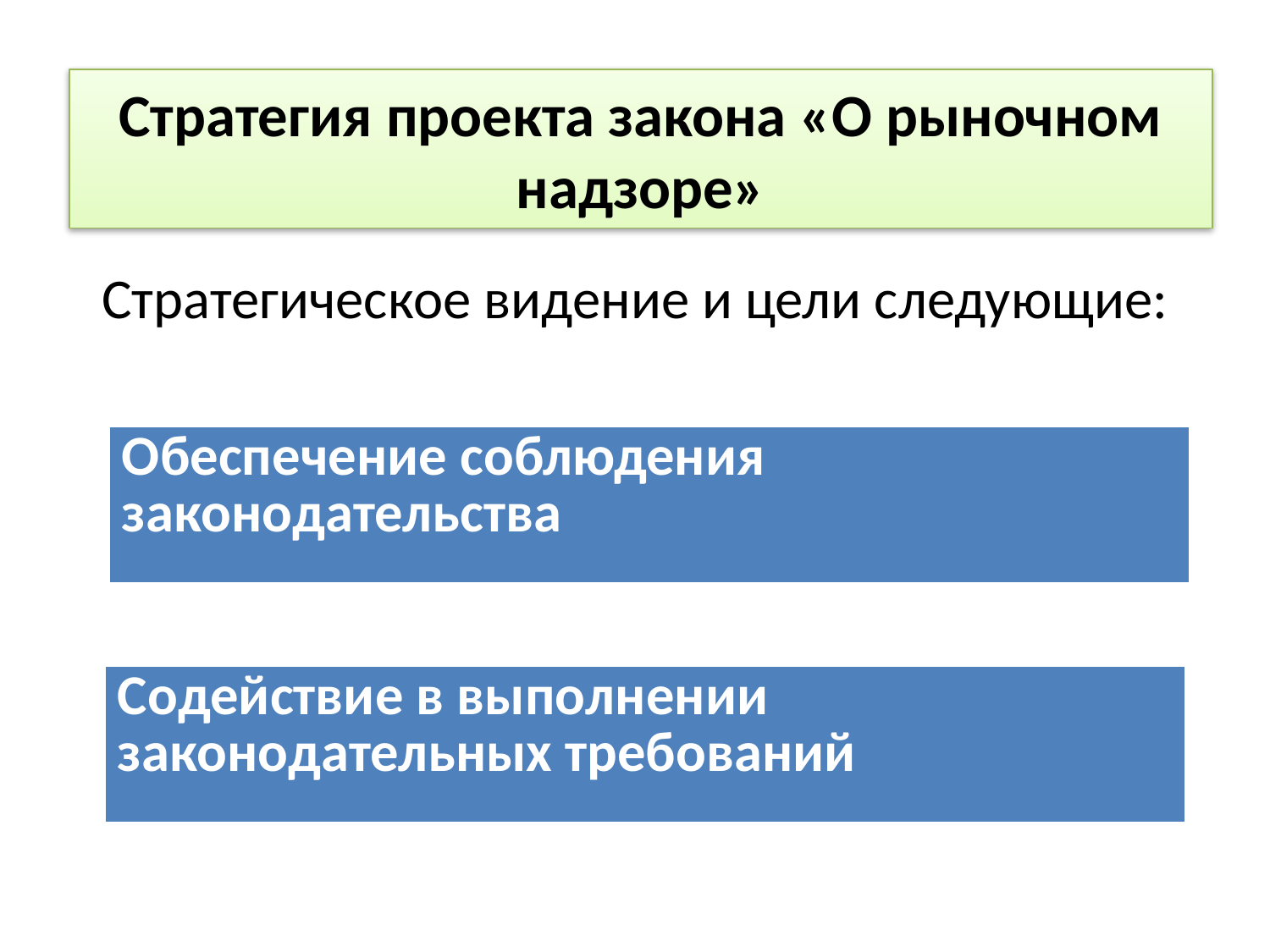

# Стратегия проекта закона «О рыночном надзоре»
Стратегическое видение и цели следующие:

| Обеспечение соблюдения законодательства |
| --- |
| Содействие в выполнении законодательных требований |
| --- |